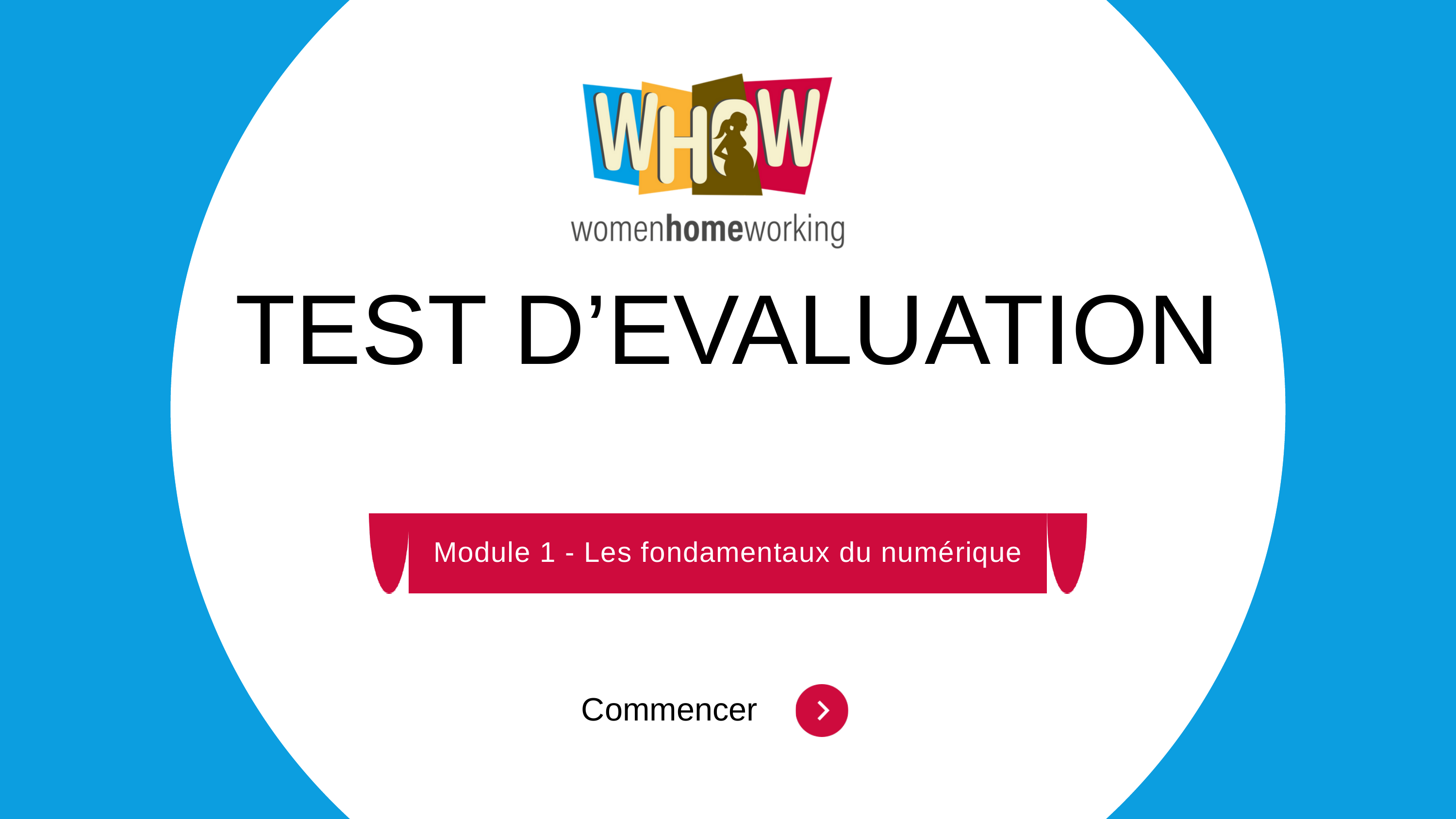

TEST D’EVALUATION

Module 1 - Les fondamentaux du numérique

Commencer